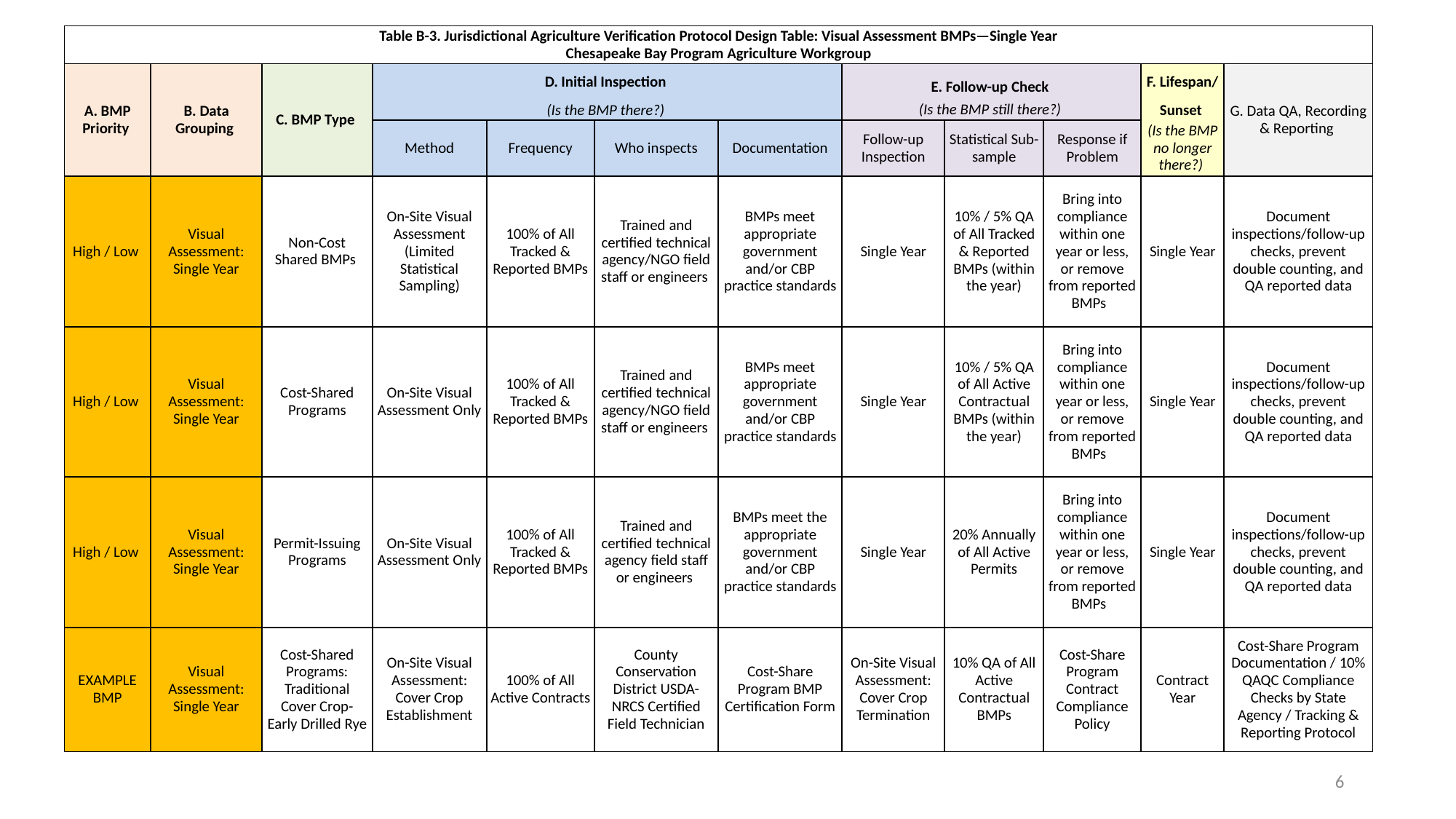

| Table B-3. Jurisdictional Agriculture Verification Protocol Design Table: Visual Assessment BMPs—Single Year Chesapeake Bay Program Agriculture Workgroup |  |  |  |  |  |  |  |  |  |  |  |
| --- | --- | --- | --- | --- | --- | --- | --- | --- | --- | --- | --- |
| A. BMP Priority | B. Data Grouping | C. BMP Type | D. Initial Inspection |  |  |  | E. Follow-up Check |  |  | F. Lifespan/ | G. Data QA, Recording & Reporting |
|  |  |  | (Is the BMP there?) |  |  |  | (Is the BMP still there?) |  |  | Sunset |  |
|  |  |  | Method | Frequency | Who inspects | Documentation | Follow-up Inspection | Statistical Sub-sample | Response if Problem | (Is the BMP no longer there?) |  |
| High / Low | Visual Assessment: Single Year | Non-Cost Shared BMPs | On-Site Visual Assessment (Limited Statistical Sampling) | 100% of All Tracked & Reported BMPs | Trained and certified technical agency/NGO field staff or engineers | BMPs meet appropriate government and/or CBP practice standards | Single Year | 10% / 5% QA of All Tracked & Reported BMPs (within the year) | Bring into compliance within one year or less, or remove from reported BMPs | Single Year | Document inspections/follow-up checks, prevent double counting, and QA reported data |
| High / Low | Visual Assessment: Single Year | Cost-Shared Programs | On-Site Visual Assessment Only | 100% of All Tracked & Reported BMPs | Trained and certified technical agency/NGO field staff or engineers | BMPs meet appropriate government and/or CBP practice standards | Single Year | 10% / 5% QA of All Active Contractual BMPs (within the year) | Bring into compliance within one year or less, or remove from reported BMPs | Single Year | Document inspections/follow-up checks, prevent double counting, and QA reported data |
| High / Low | Visual Assessment: Single Year | Permit-Issuing Programs | On-Site Visual Assessment Only | 100% of All Tracked & Reported BMPs | Trained and certified technical agency field staff or engineers | BMPs meet the appropriate government and/or CBP practice standards | Single Year | 20% Annually of All Active Permits | Bring into compliance within one year or less, or remove from reported BMPs | Single Year | Document inspections/follow-up checks, prevent double counting, and QA reported data |
| EXAMPLE BMP | Visual Assessment: Single Year | Cost-Shared Programs: Traditional Cover Crop- Early Drilled Rye | On-Site Visual Assessment: Cover Crop Establishment | 100% of All Active Contracts | County Conservation District USDA-NRCS Certified Field Technician | Cost-Share Program BMP Certification Form | On-Site Visual Assessment: Cover Crop Termination | 10% QA of All Active Contractual BMPs | Cost-Share Program Contract Compliance Policy | Contract Year | Cost-Share Program Documentation / 10% QAQC Compliance Checks by State Agency / Tracking & Reporting Protocol |

6